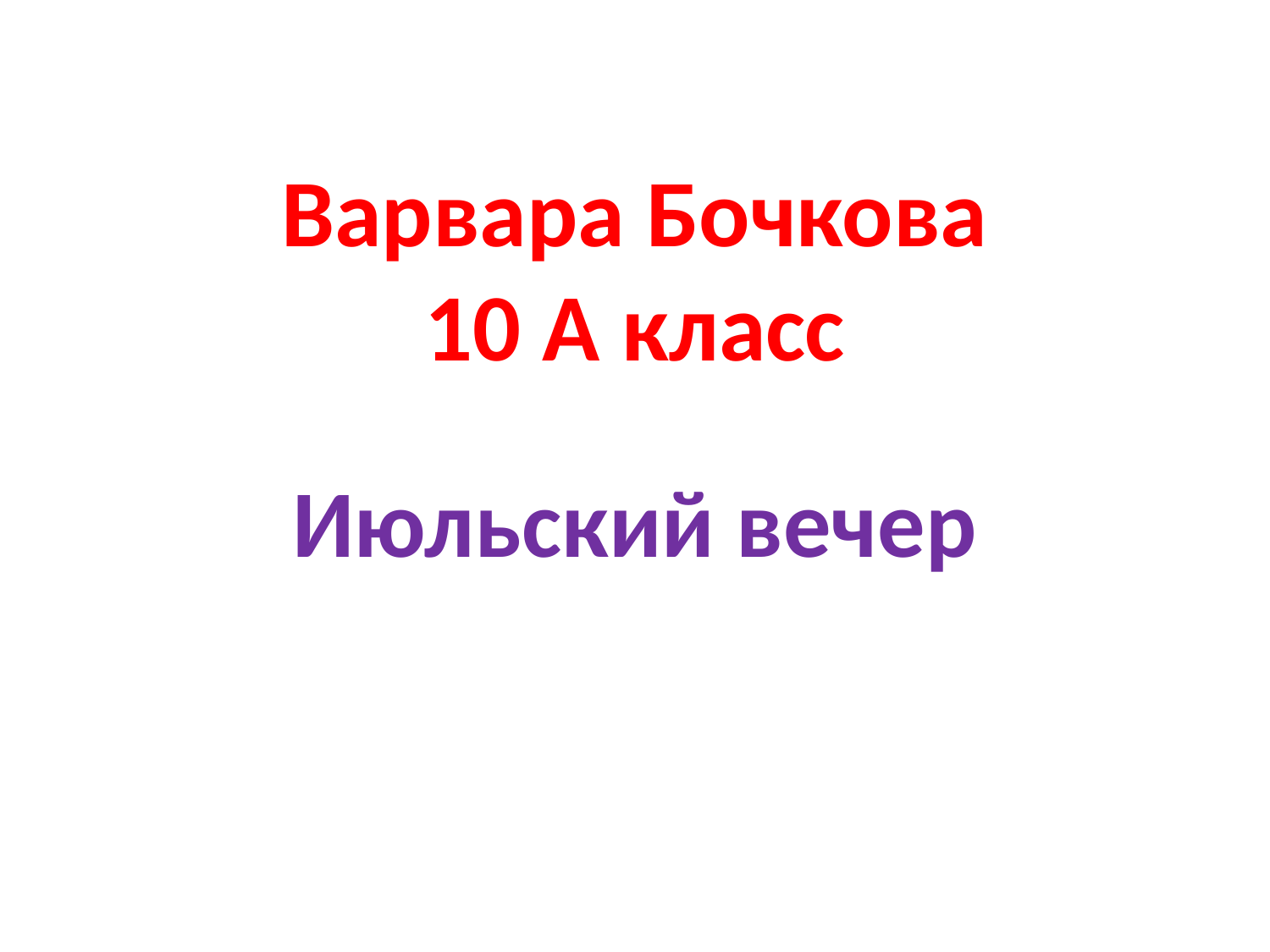

# Варвара Бочкова 10 А класс
Июльский вечер